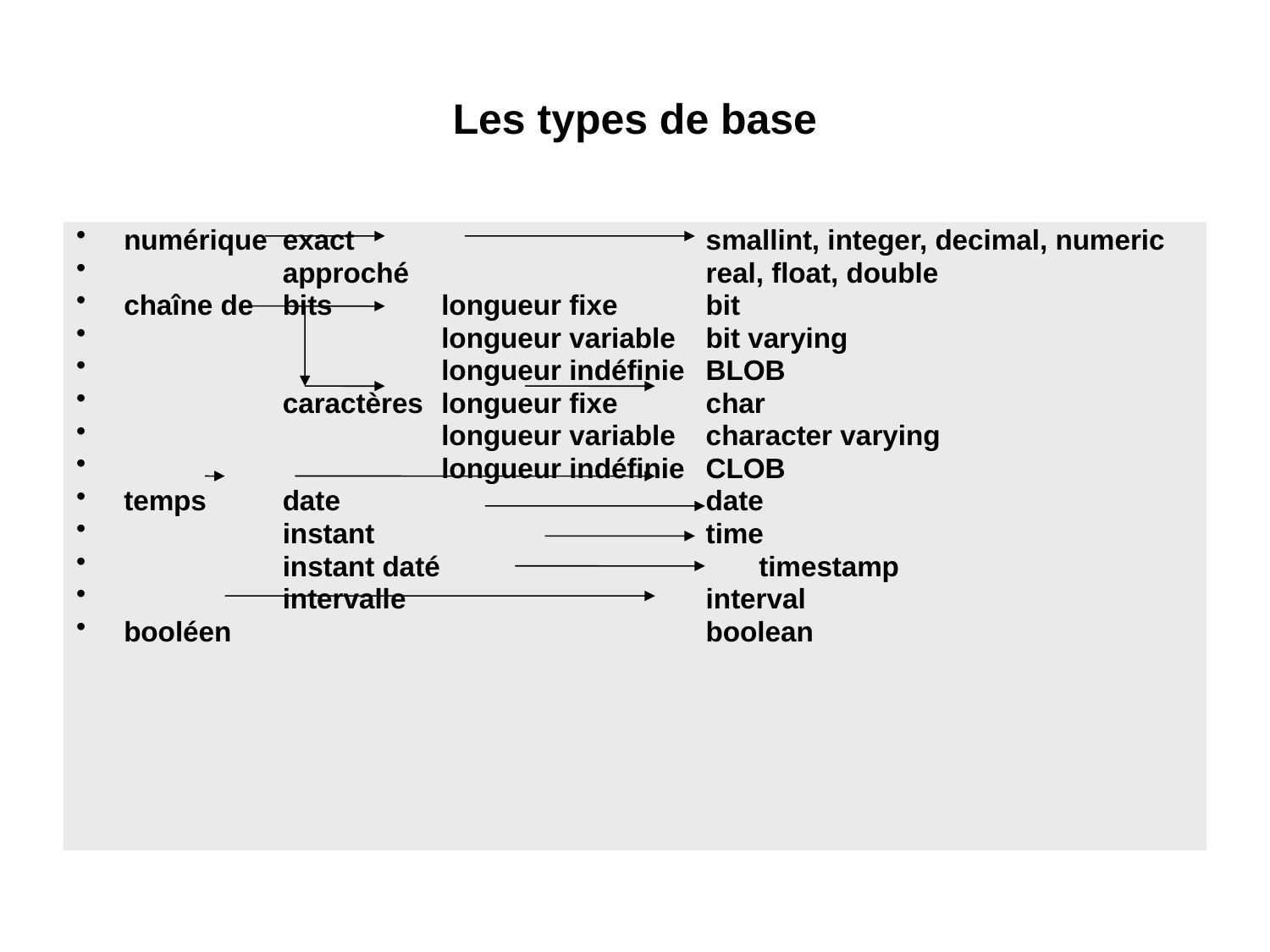

# Les types de base
numérique	exact 		smallint, integer, decimal, numeric
		approché 		real, float, double
chaîne de	bits	longueur fixe 	bit
			longueur variable 	bit varying
			longueur indéfinie 	BLOB
		caractères	longueur fixe 	char
			longueur variable	character varying
			longueur indéfinie	CLOB
temps	date 		date
		instant 		time
		instant daté 		timestamp
		intervalle 		interval
booléen 			boolean